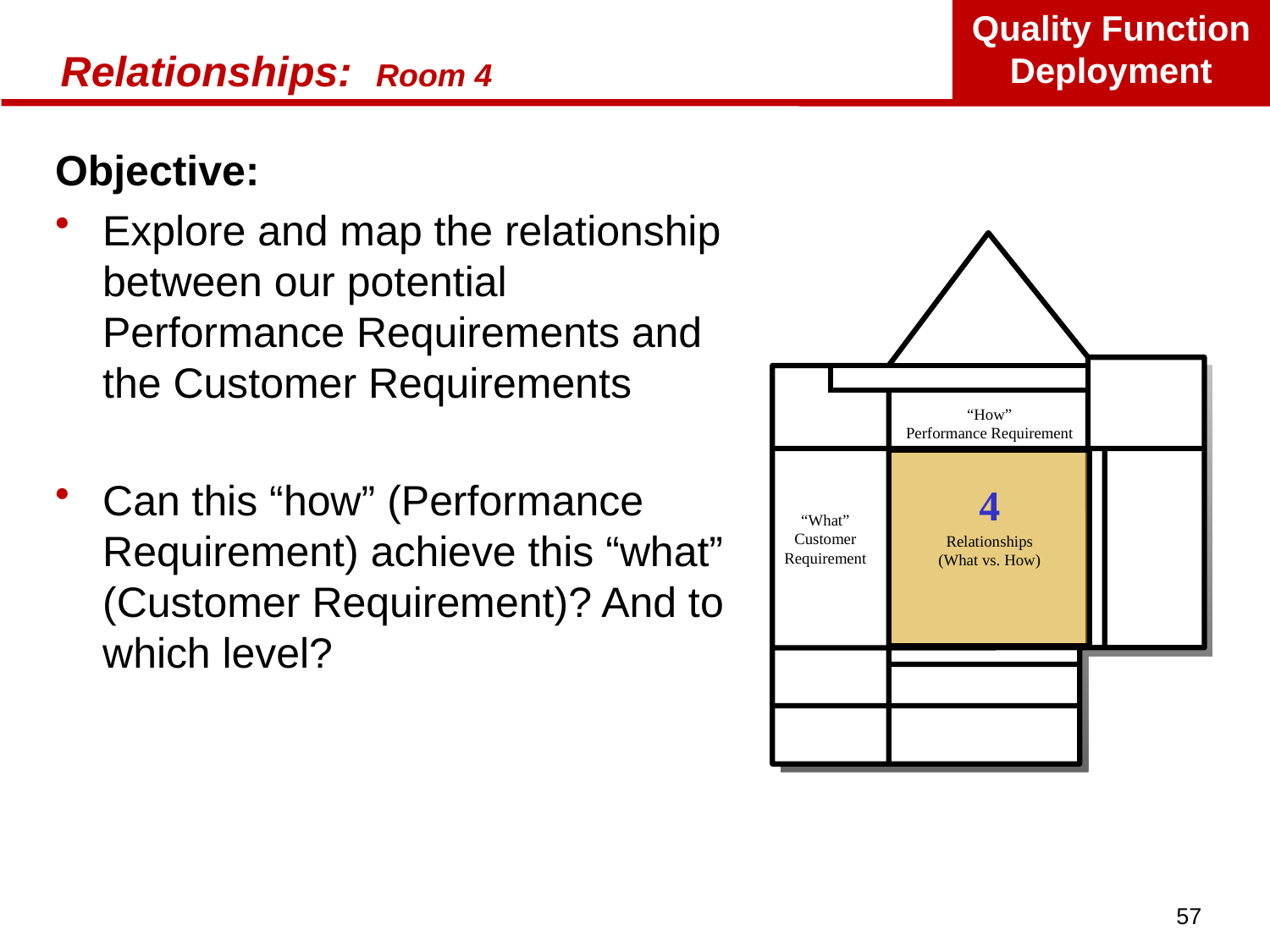

# Relationships:  Room 4
Objective:
Explore and map the relationship between our potential Performance Requirements and the Customer Requirements

Can this “how” (Performance Requirement) achieve this “what” (Customer Requirement)? And to which level?

“How”
Performance Requirement

4
“What”
Customer
Requirement
Relationships
(What vs. How)